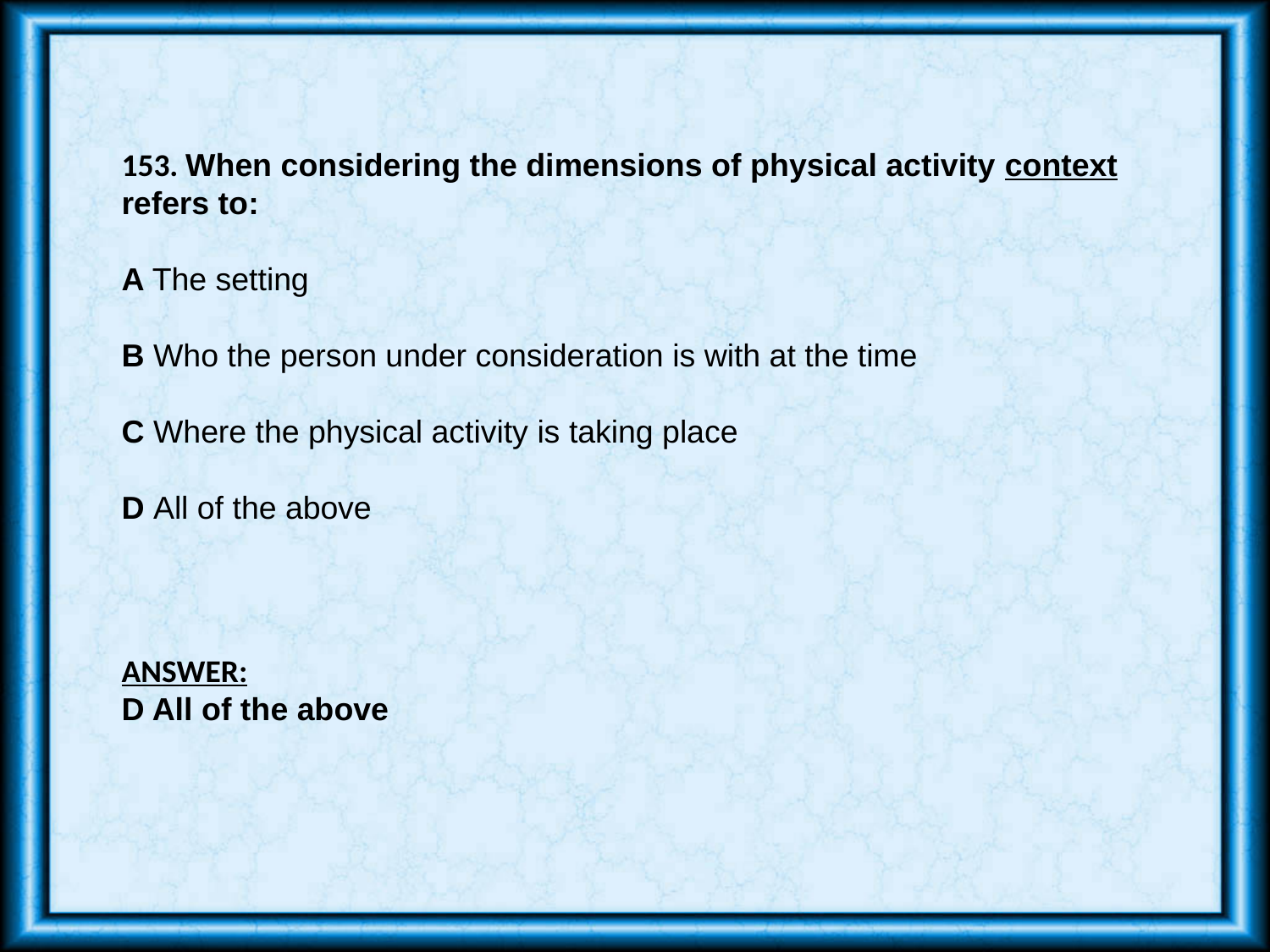

153. When considering the dimensions of physical activity context refers to:

A The setting

B Who the person under consideration is with at the time

C Where the physical activity is taking place

D All of the above

ANSWER:
D All of the above